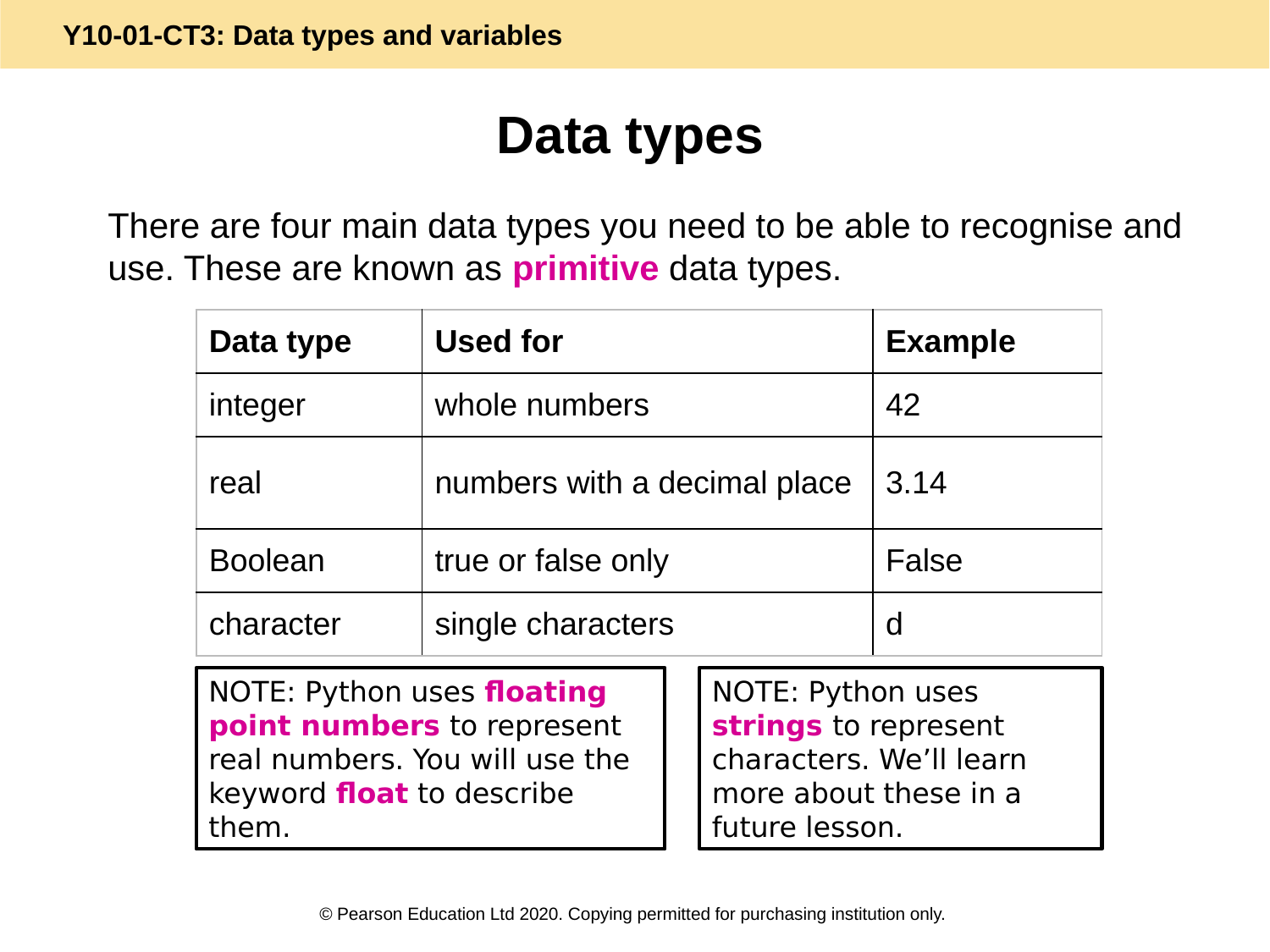

# Data types
There are four main data types you need to be able to recognise and use. These are known as primitive data types.

| Data type | Used for | Example |
| --- | --- | --- |
| integer | whole numbers | 42 |
| real | numbers with a decimal place | 3.14 |
| Boolean | true or false only | False |
| character | single characters | d |
NOTE: Python uses strings to represent characters. We’ll learn more about these in a future lesson.
NOTE: Python uses floating point numbers to represent real numbers. You will use the keyword float to describe them.
© Pearson Education Ltd 2020. Copying permitted for purchasing institution only.